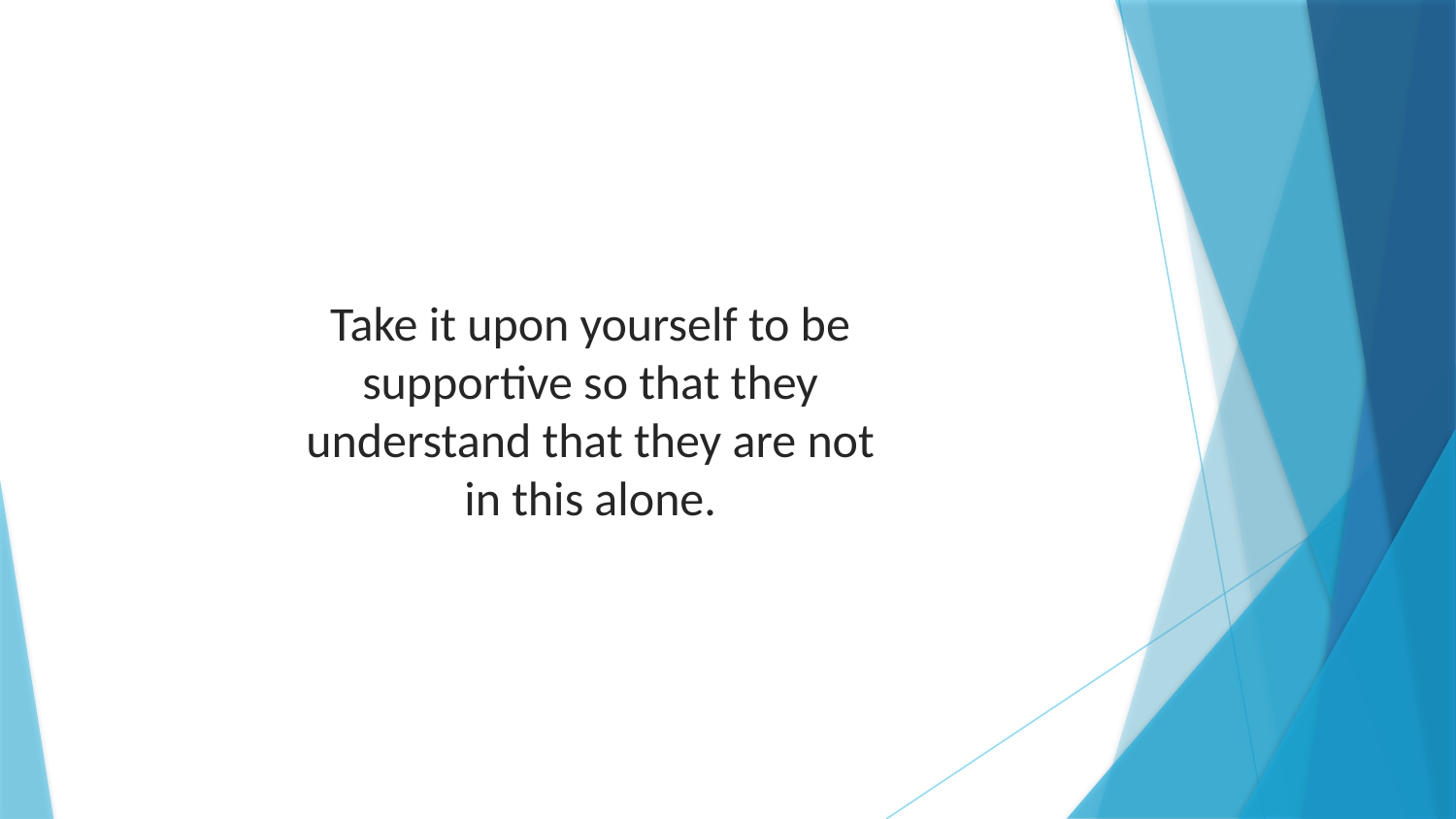

Take it upon yourself to be supportive so that they understand that they are not in this alone.